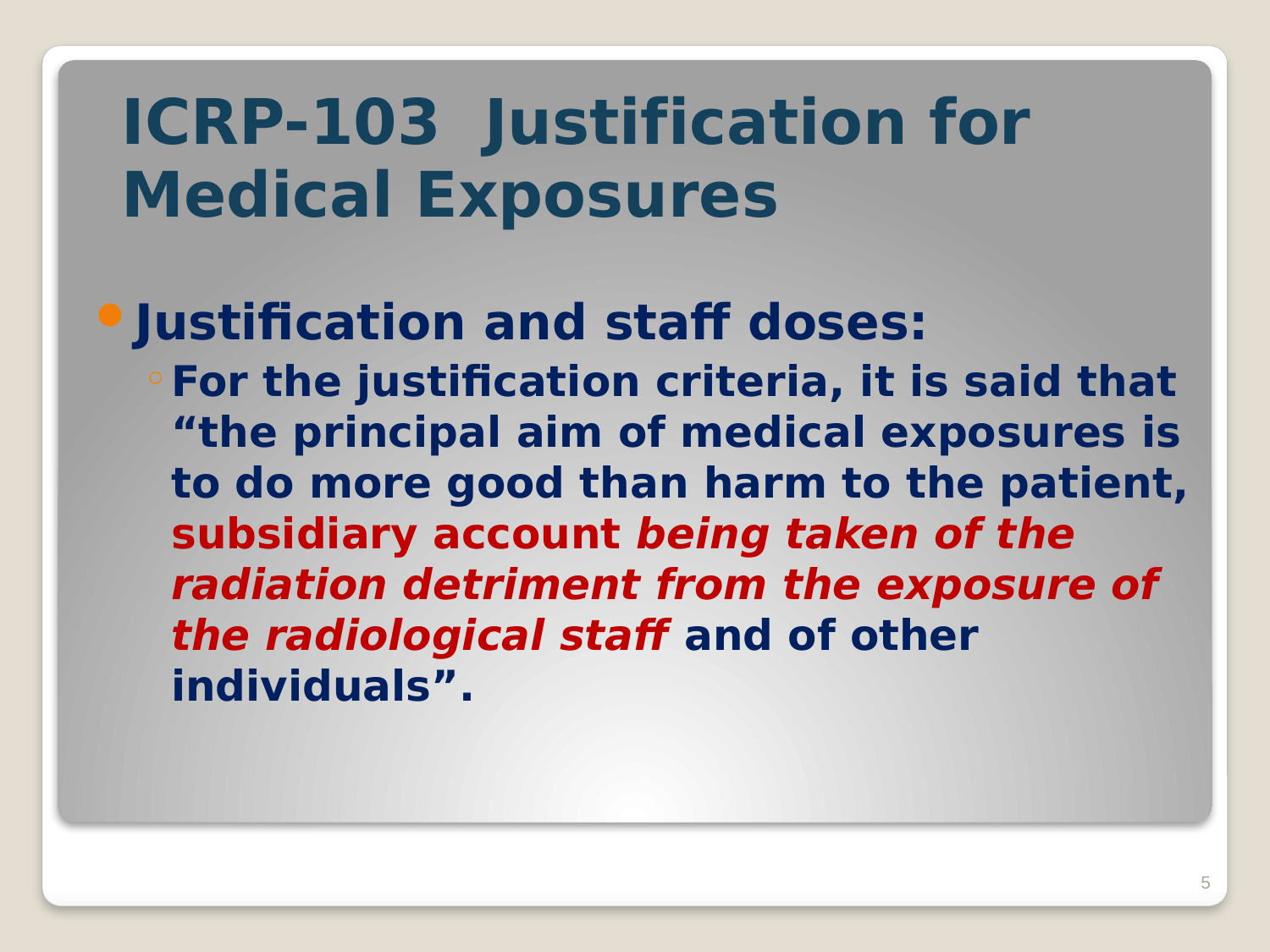

# ICRP-103  Justification for Medical Exposures
Justification and staff doses:
For the justification criteria, it is said that “the principal aim of medical exposures is to do more good than harm to the patient, subsidiary account being taken of the radiation detriment from the exposure of the radiological staff and of other individuals”.

5